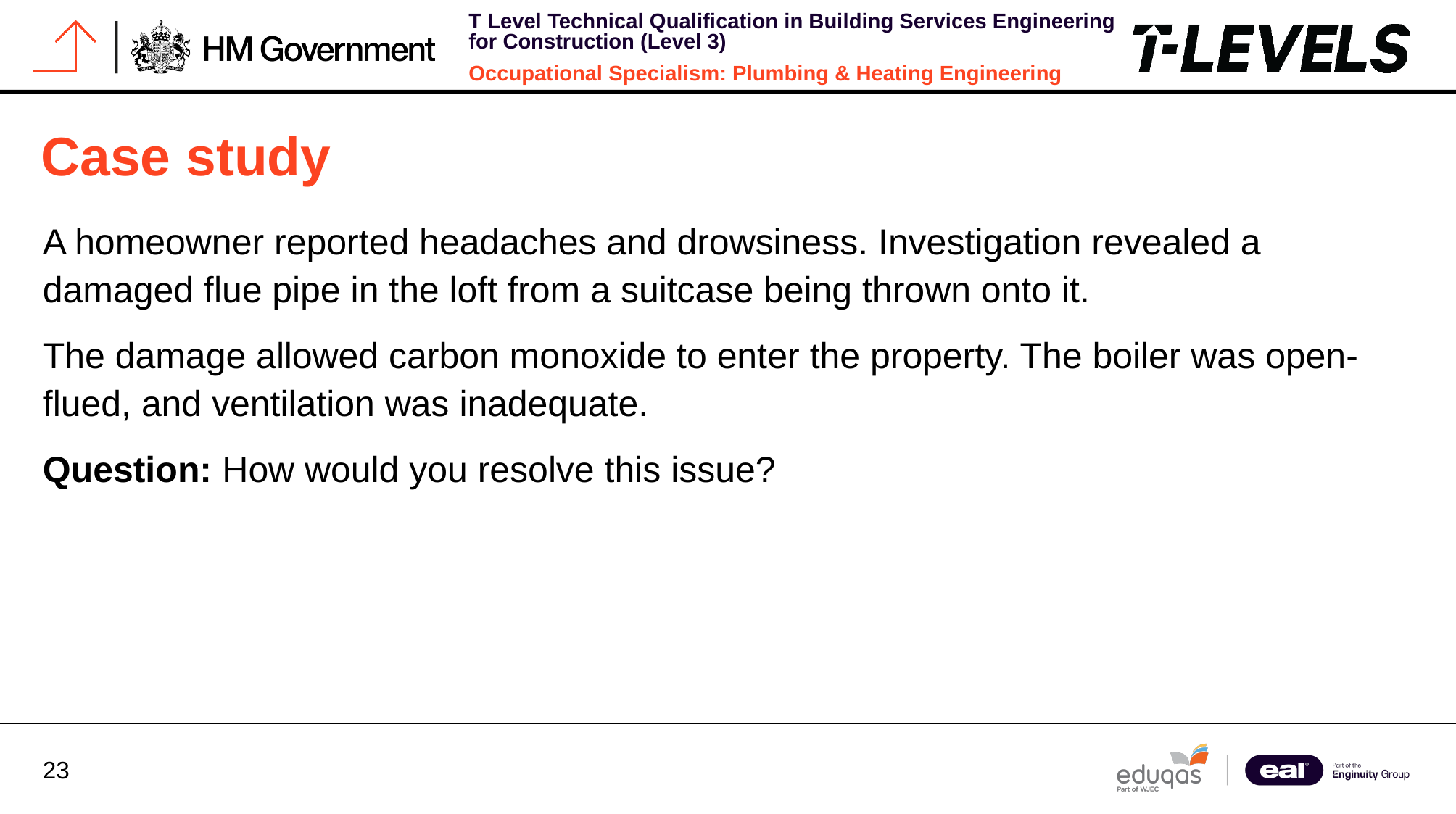

# Case study
A homeowner reported headaches and drowsiness. Investigation revealed a damaged flue pipe in the loft from a suitcase being thrown onto it.
The damage allowed carbon monoxide to enter the property. The boiler was open-flued, and ventilation was inadequate.
Question: How would you resolve this issue?